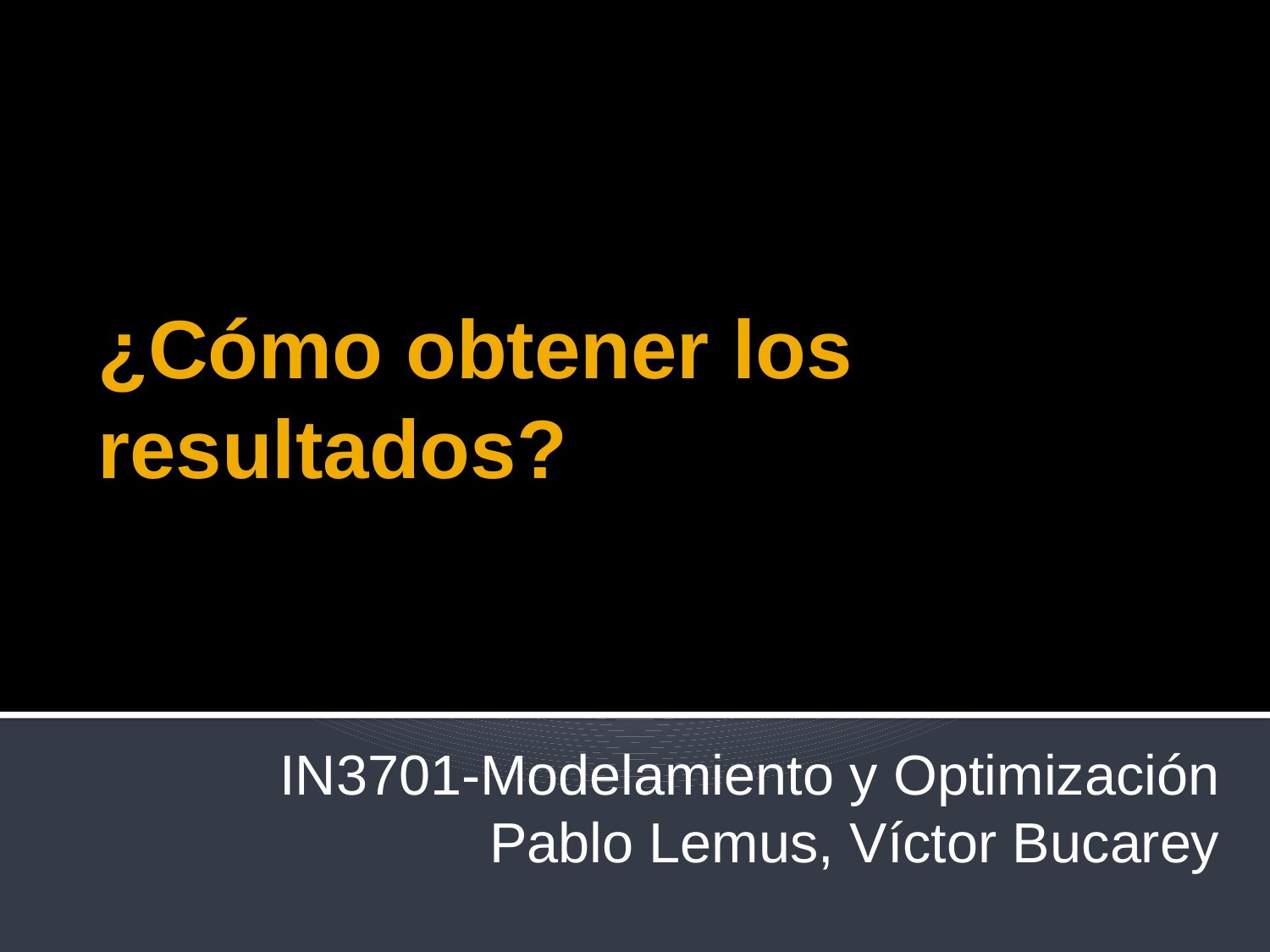

# ¿Cómo obtener los resultados?
IN3701-Modelamiento y Optimización
Pablo Lemus, Víctor Bucarey